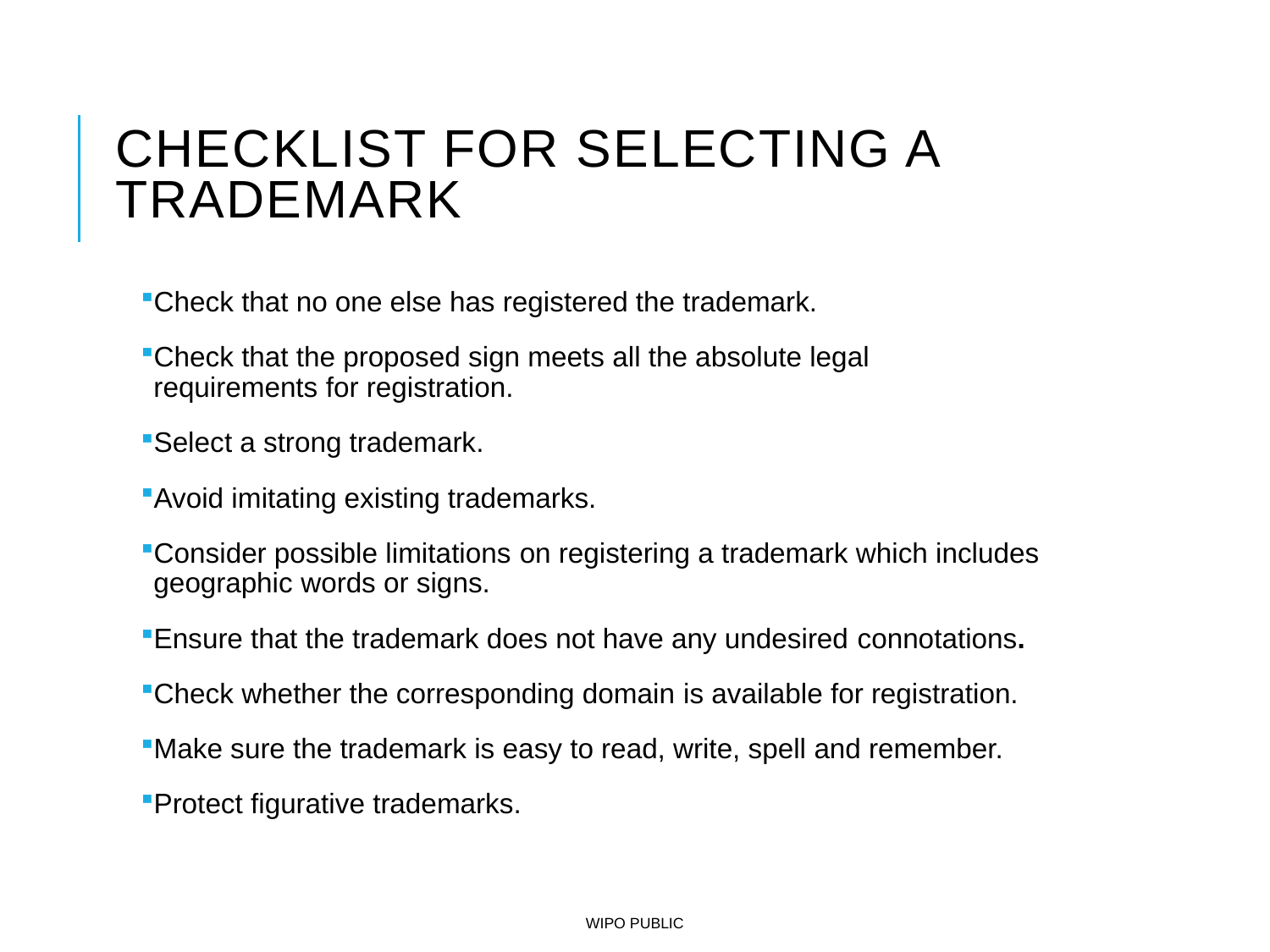

# Checklist for selecting a trademark
Check that no one else has registered the trademark.
Check that the proposed sign meets all the absolute legal requirements for registration.
Select a strong trademark.
Avoid imitating existing trademarks.
Consider possible limitations on registering a trademark which includes geographic words or signs.
Ensure that the trademark does not have any undesired connotations.
Check whether the corresponding domain is available for registration.
Make sure the trademark is easy to read, write, spell and remember.
Protect figurative trademarks.